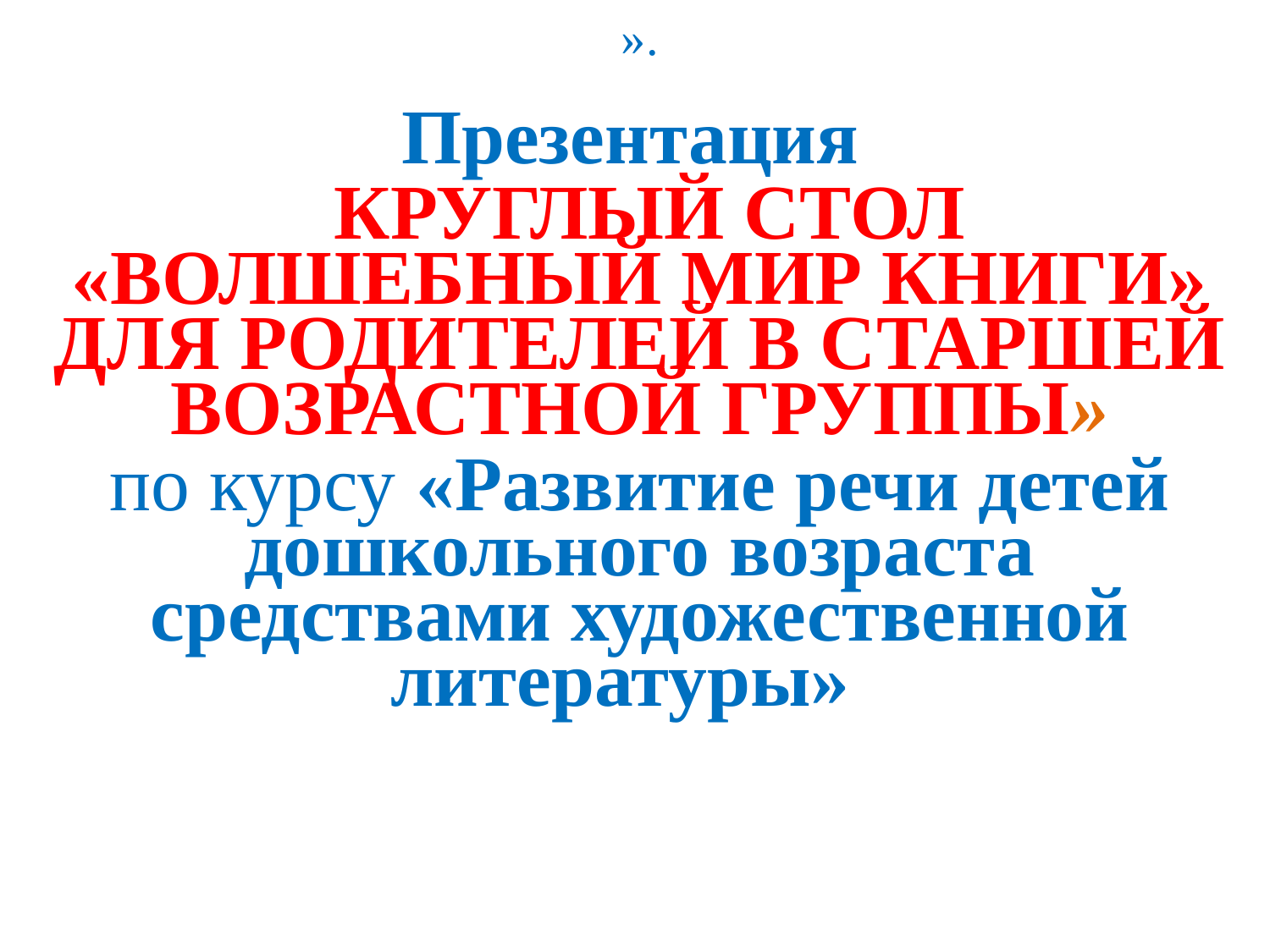

».

Презентация
 КРУГЛЫЙ СТОЛ «ВОЛШЕБНЫЙ МИР КНИГИ» ДЛЯ РОДИТЕЛЕЙ В СТАРШЕЙ ВОЗРАСТНОЙ ГРУППЫ»
по курсу «Развитие речи детей дошкольного возраста средствами художественной литературы»